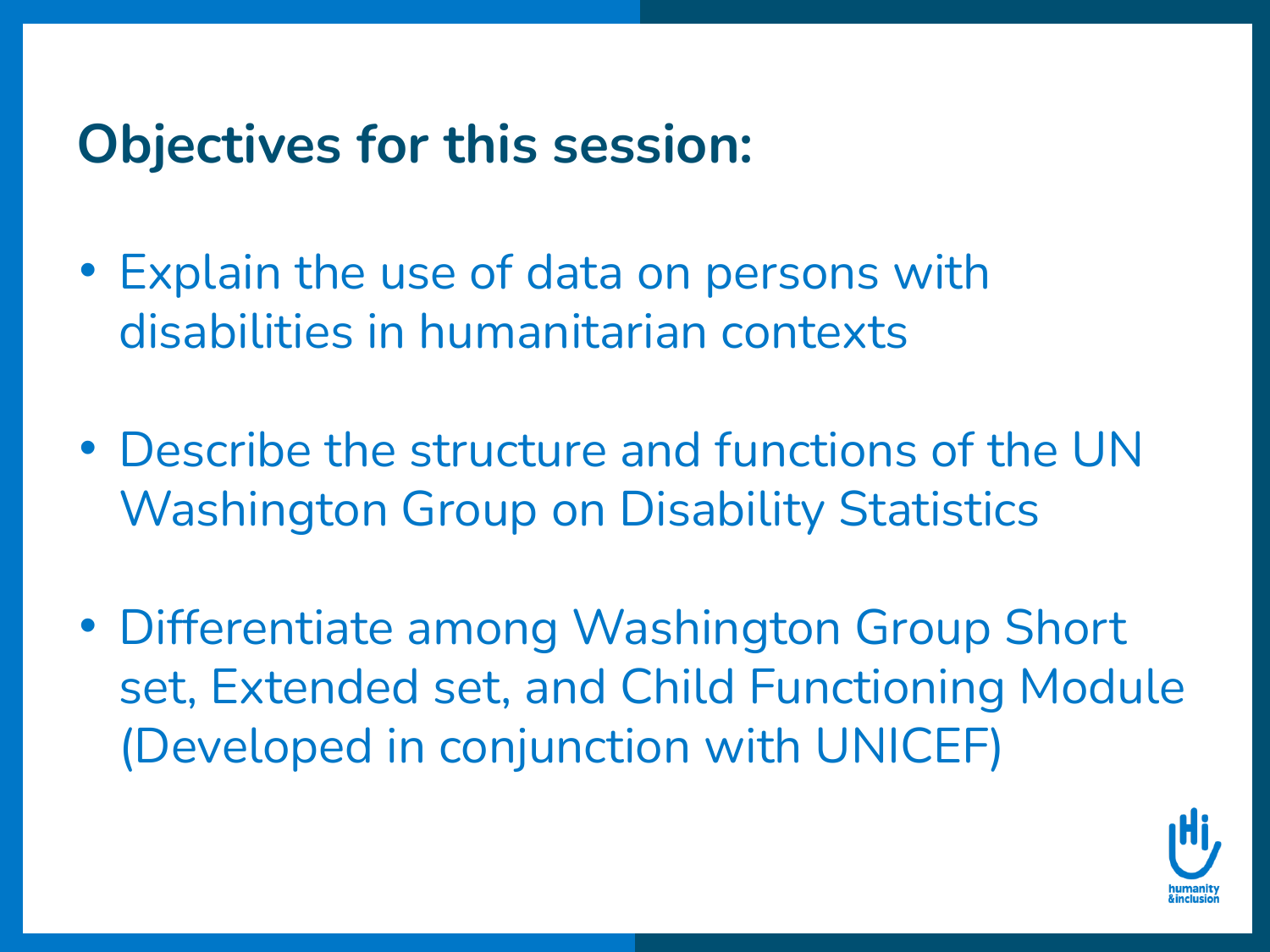

# Objectives for this session:
Explain the use of data on persons with disabilities in humanitarian contexts

Describe the structure and functions of the UN Washington Group on Disability Statistics

Differentiate among Washington Group Short set, Extended set, and Child Functioning Module (Developed in conjunction with UNICEF)